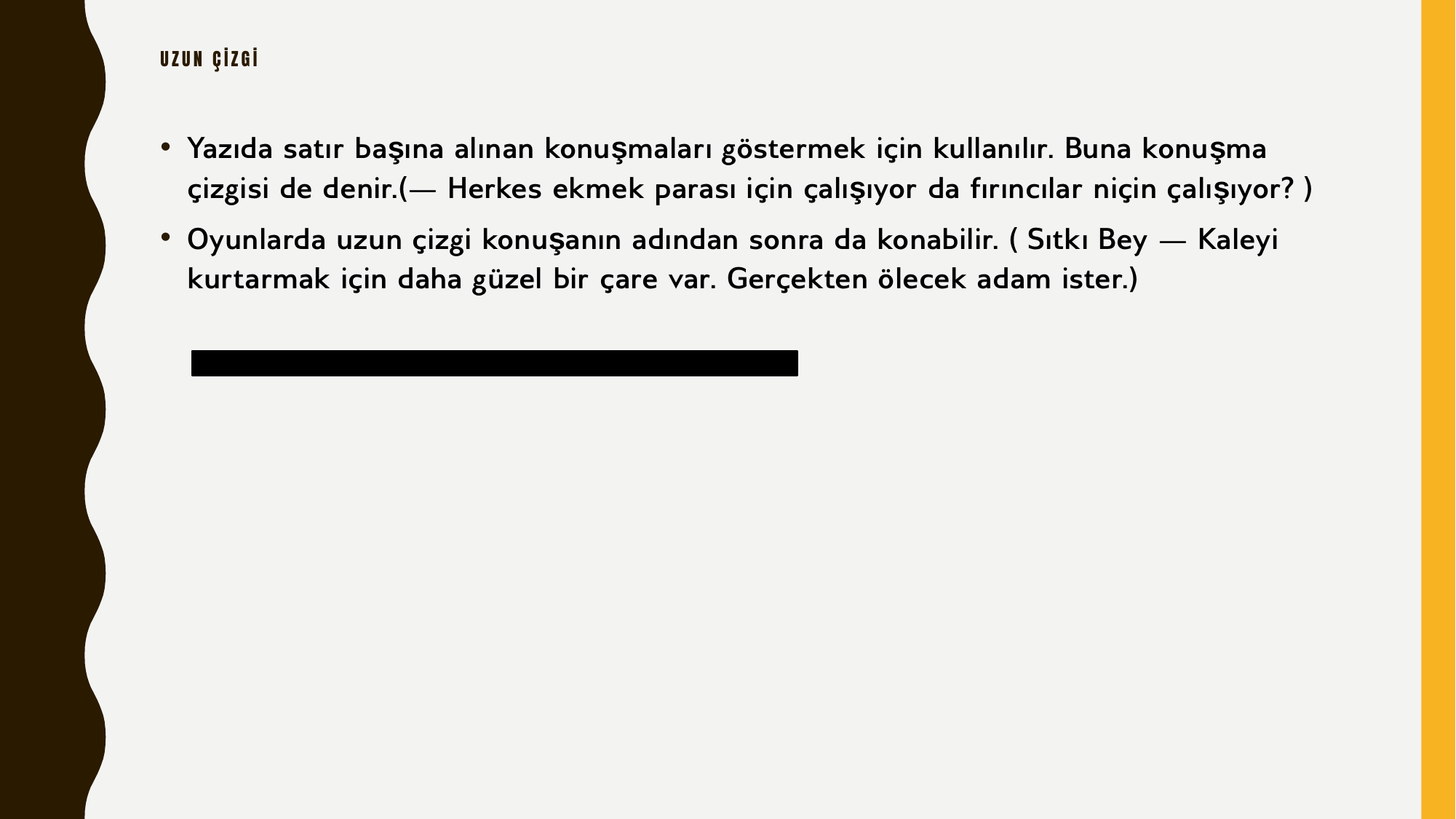

# Uzun çizgi
Yazıda satır başına alınan konuşmaları göstermek için kullanılır. Buna konuşma çizgisi de denir.(— Herkes ekmek parası için çalışıyor da fırıncılar niçin çalışıyor? )
Oyunlarda uzun çizgi konuşanın adından sonra da konabilir. ( Sıtkı Bey — Kaleyi kurtarmak için daha güzel bir çare var. Gerçekten ölecek adam ister.)